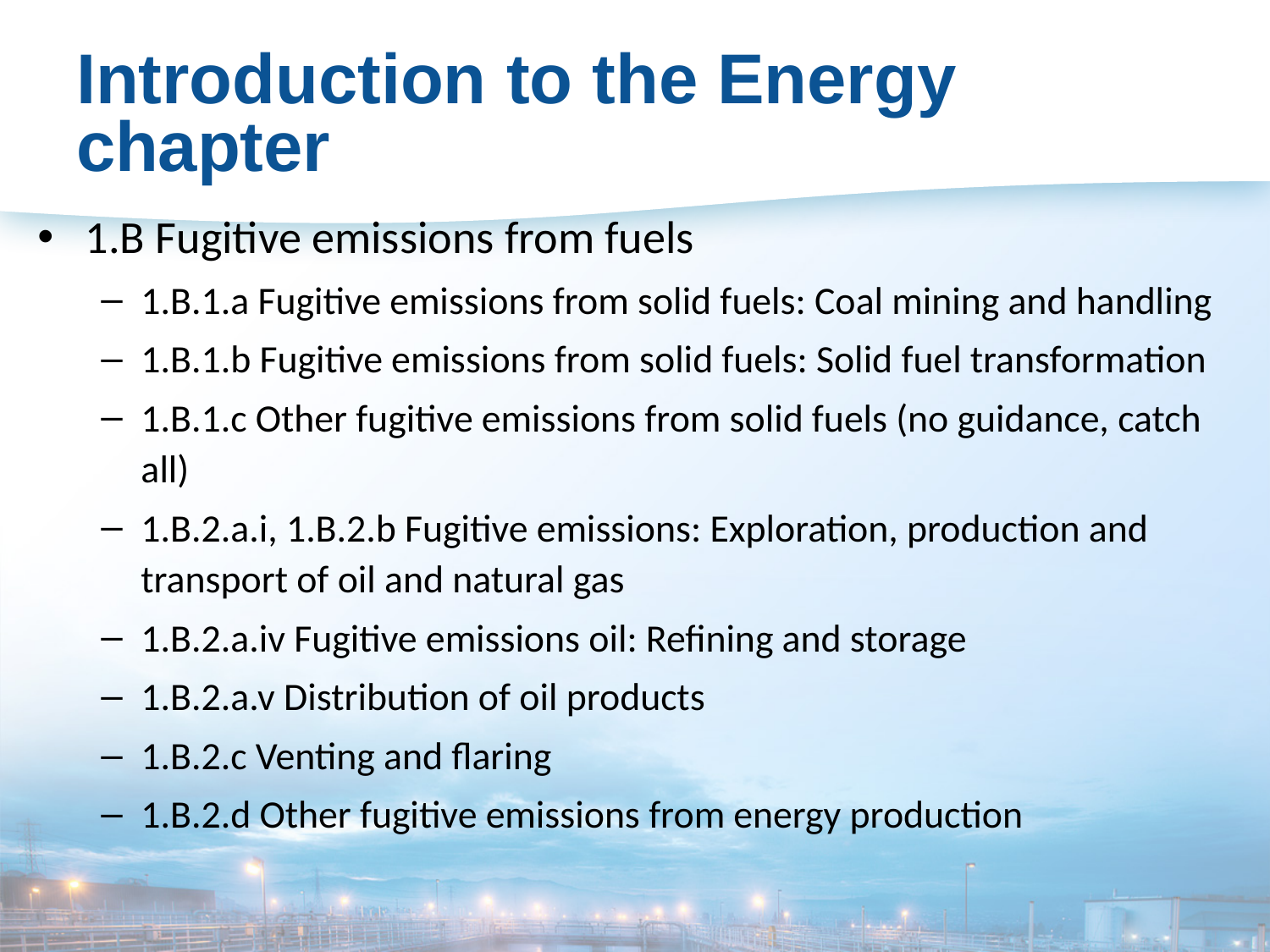

# Introduction to the Energy chapter
1.B Fugitive emissions from fuels
1.B.1.a Fugitive emissions from solid fuels: Coal mining and handling
1.B.1.b Fugitive emissions from solid fuels: Solid fuel transformation
1.B.1.c Other fugitive emissions from solid fuels (no guidance, catch all)
1.B.2.a.i, 1.B.2.b Fugitive emissions: Exploration, production and transport of oil and natural gas
1.B.2.a.iv Fugitive emissions oil: Refining and storage
1.B.2.a.v Distribution of oil products
1.B.2.c Venting and flaring
1.B.2.d Other fugitive emissions from energy production